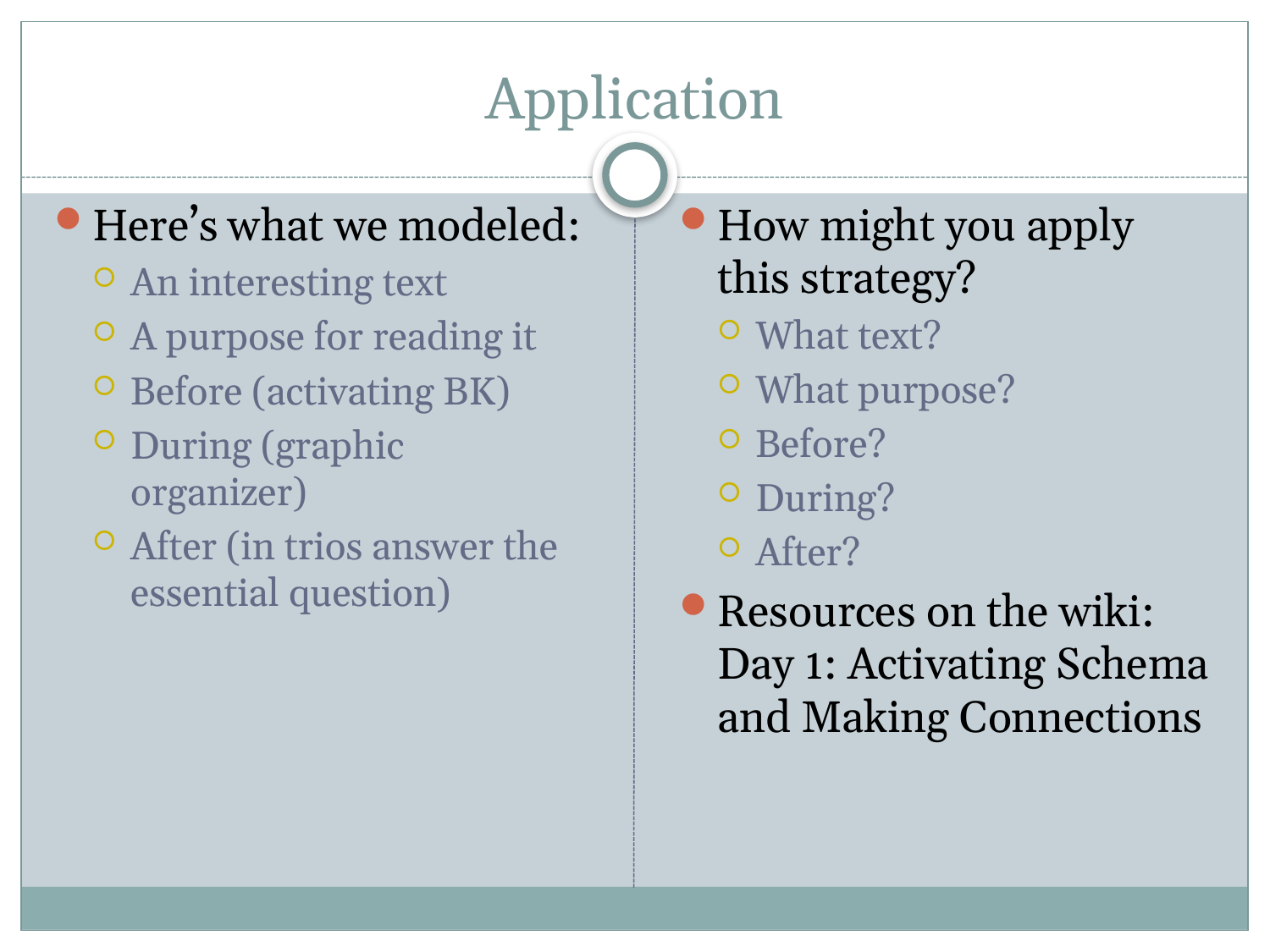

# Application
Here’s what we modeled:
An interesting text
A purpose for reading it
Before (activating BK)
During (graphic organizer)
After (in trios answer the essential question)

How might you apply  this strategy?
What text?
What purpose?
Before?
During?
After?
Resources on the wiki: Day 1: Activating Schema and Making Connections